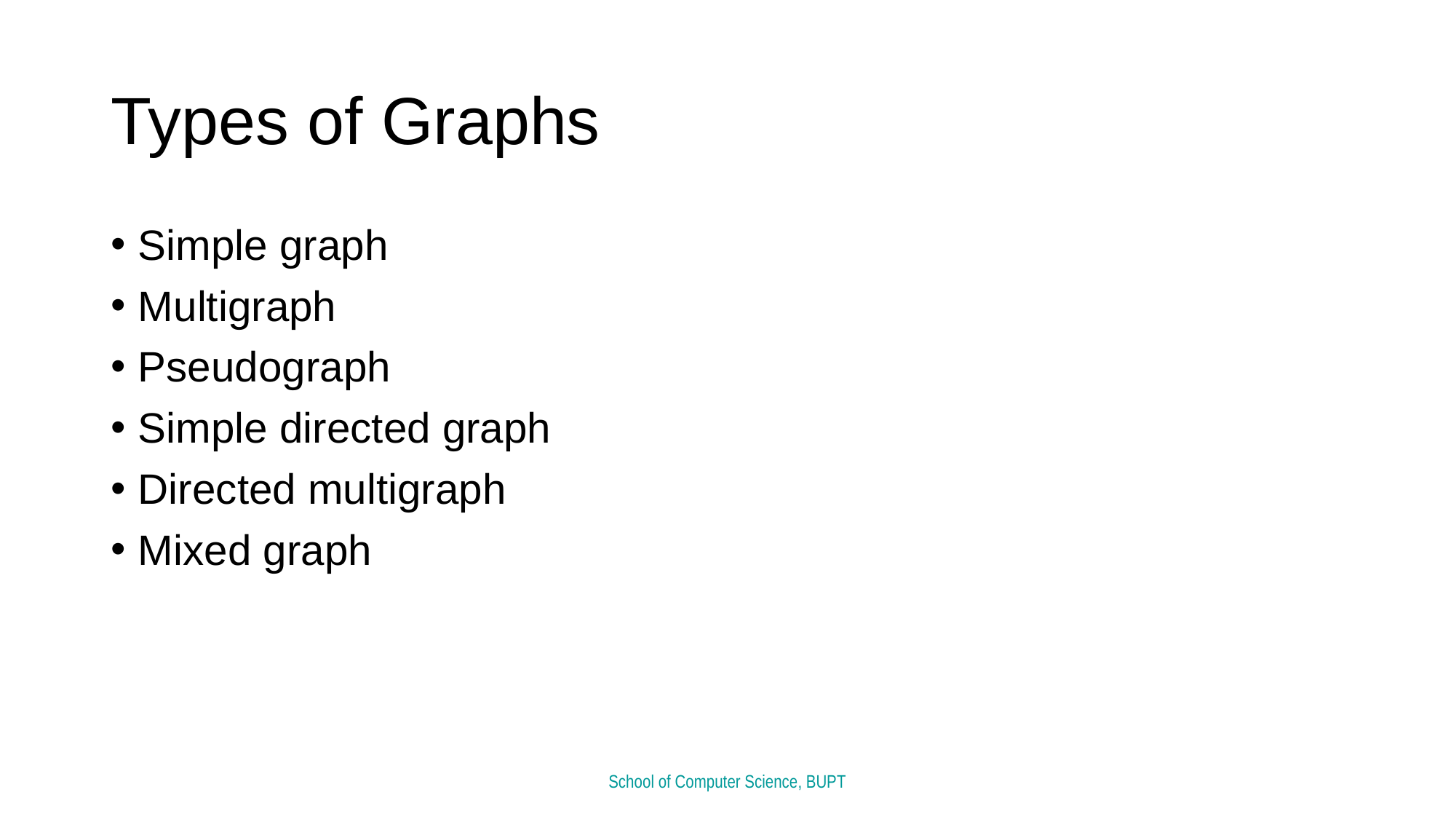

# Types of Graphs
Simple graph
Multigraph
Pseudograph
Simple directed graph
Directed multigraph
Mixed graph
School of Computer Science, BUPT